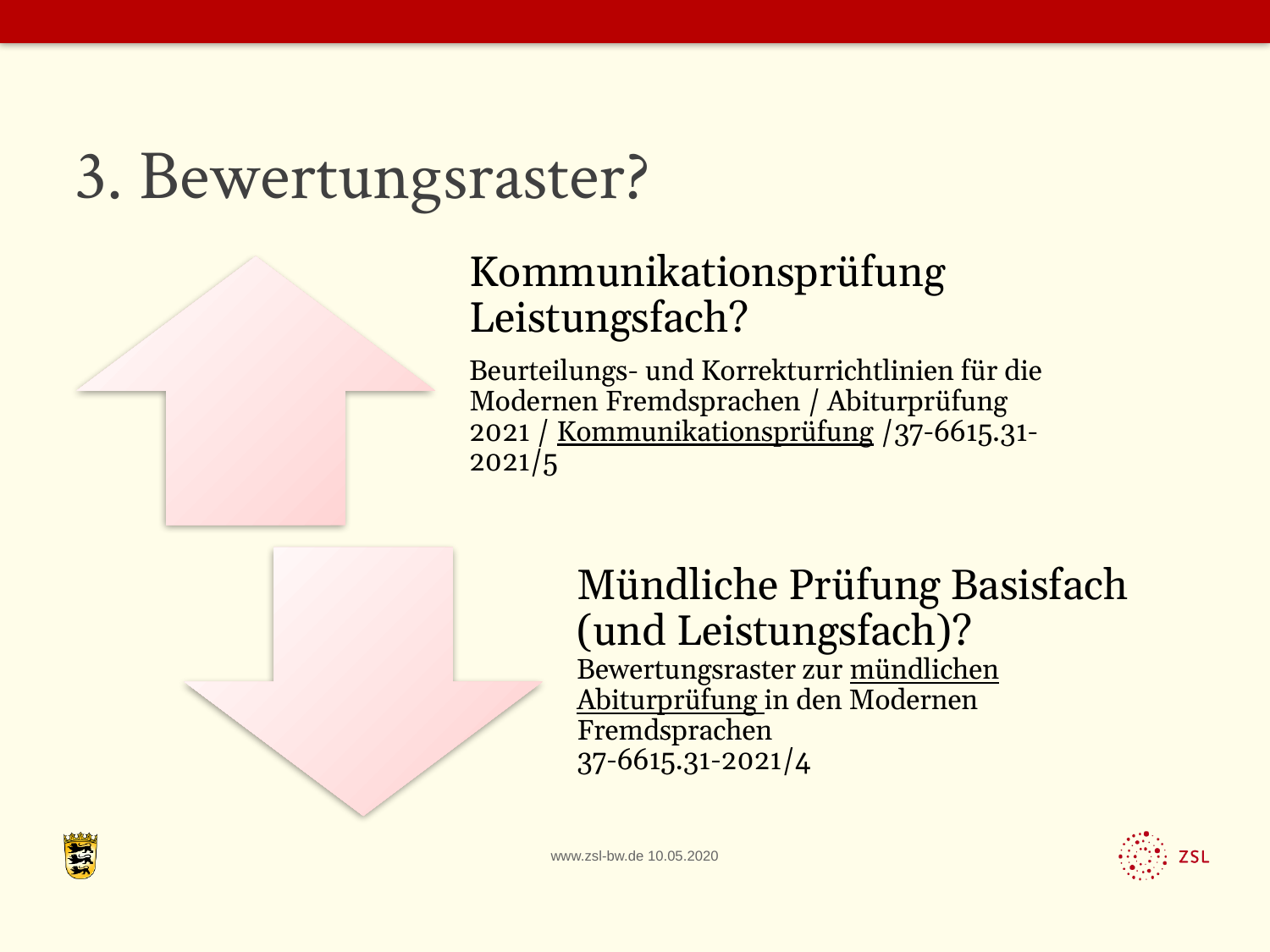

# 3. Bewertungsraster?
Kommunikationsprüfung Leistungsfach?
Beurteilungs- und Korrekturrichtlinien für die Modernen Fremdsprachen / Abiturprüfung 2021 / Kommunikationsprüfung /37-6615.31-2021/5
Mündliche Prüfung Basisfach (und Leistungsfach)? Bewertungsraster zur mündlichen Abiturprüfung in den Modernen Fremdsprachen
37-6615.31-2021/4